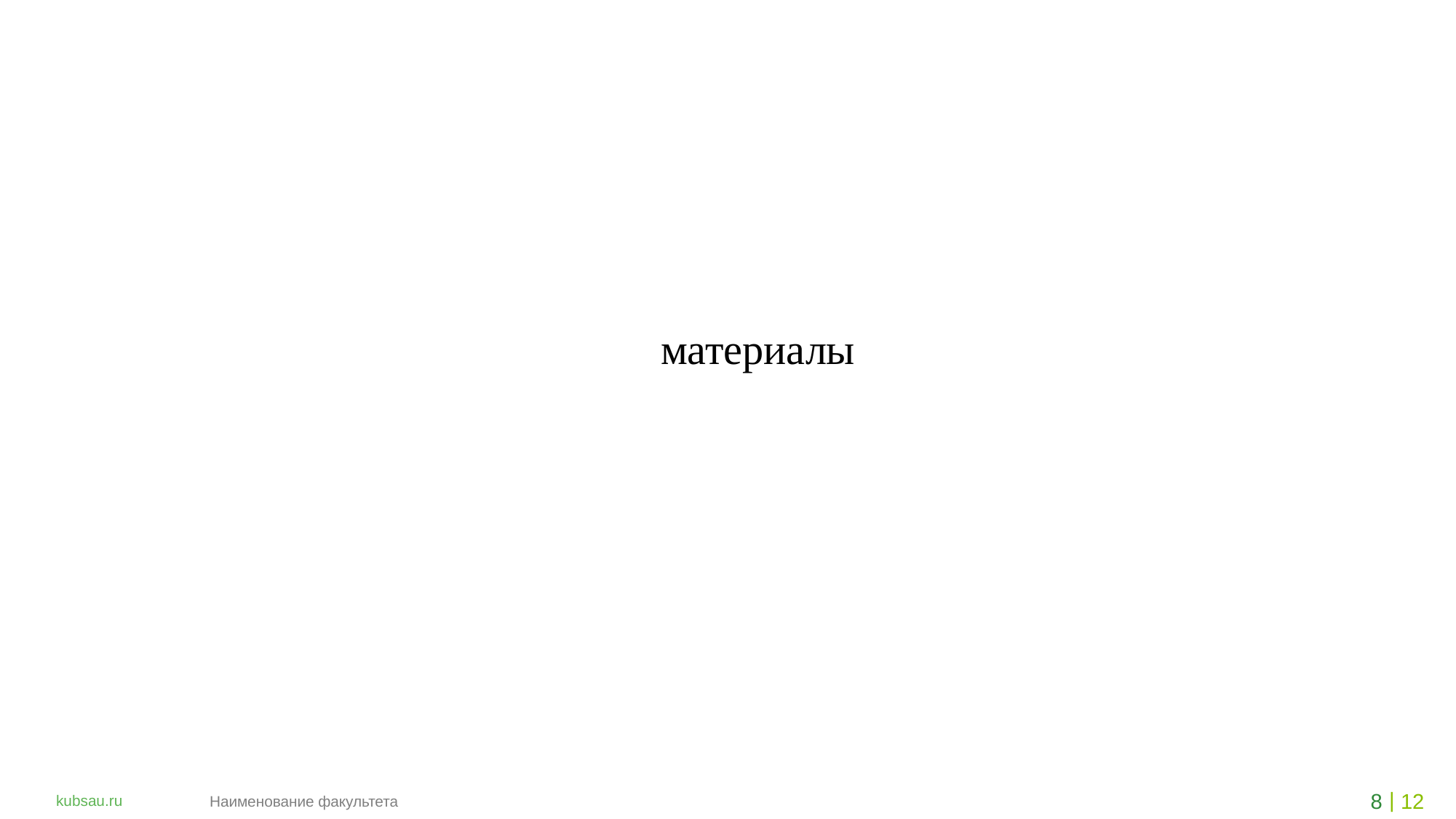

материалы
|
8
12
kubsau.ru
Наименование факультета